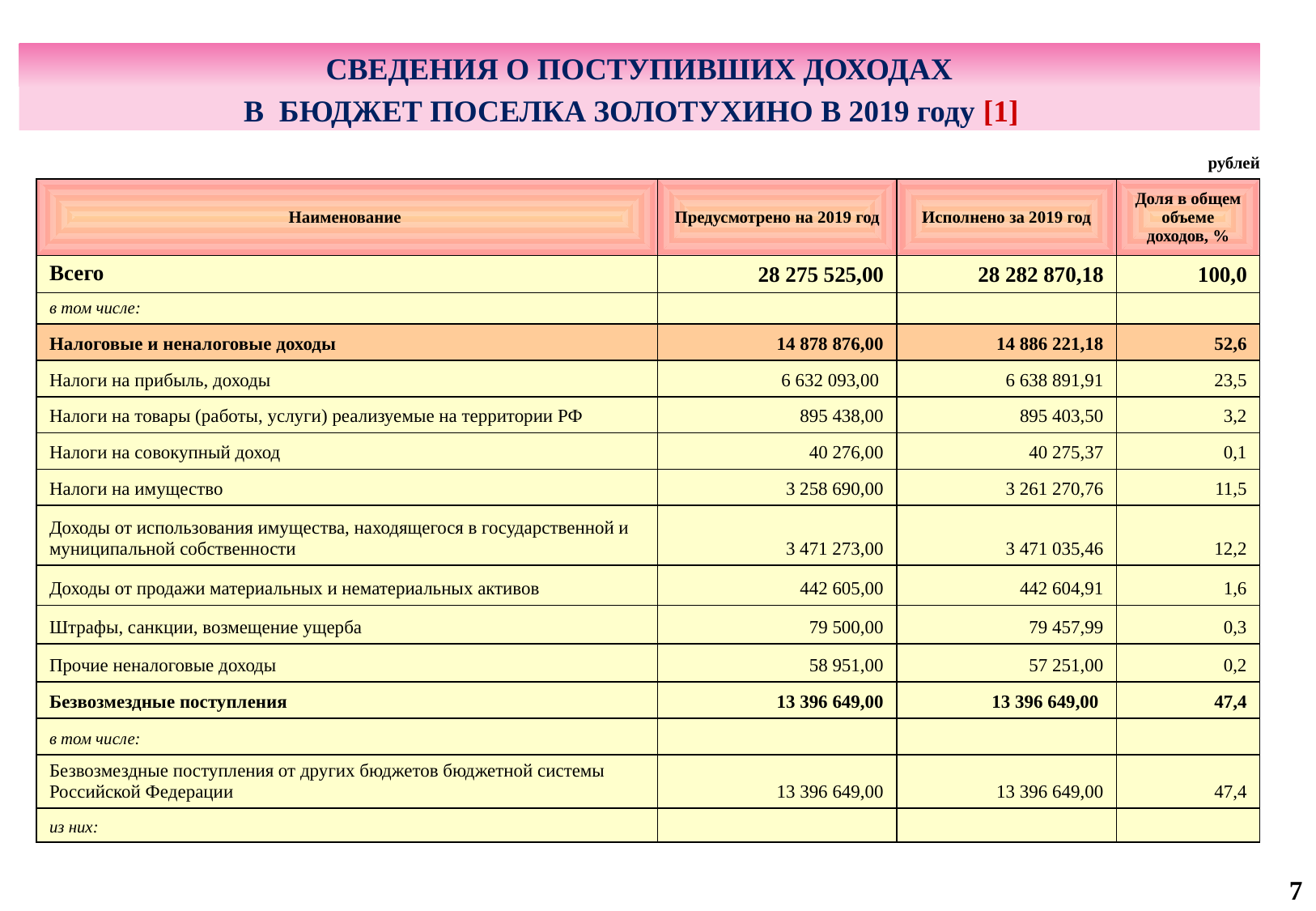

# СВЕДЕНИЯ О ПОСТУПИВШИХ ДОХОДАХ В  БЮДЖЕТ ПОСЕЛКА ЗОЛОТУХИНО В 2019 году [1]
|  |  |  | рублей |
| --- | --- | --- | --- |
| Наименование | Предусмотрено на 2019 год | Исполнено за 2019 год | Доля в общем объеме доходов, % |
| Всего | 28 275 525,00 | 28 282 870,18 | 100,0 |
| в том числе: |  |  |  |
| Налоговые и неналоговые доходы | 14 878 876,00 | 14 886 221,18 | 52,6 |
| Налоги на прибыль, доходы | 6 632 093,00 | 6 638 891,91 | 23,5 |
| Налоги на товары (работы, услуги) реализуемые на территории РФ | 895 438,00 | 895 403,50 | 3,2 |
| Налоги на совокупный доход | 40 276,00 | 40 275,37 | 0,1 |
| Налоги на имущество | 3 258 690,00 | 3 261 270,76 | 11,5 |
| Доходы от использования имущества, находящегося в государственной и муниципальной собственности | 3 471 273,00 | 3 471 035,46 | 12,2 |
| Доходы от продажи материальных и нематериальных активов | 442 605,00 | 442 604,91 | 1,6 |
| Штрафы, санкции, возмещение ущерба | 79 500,00 | 79 457,99 | 0,3 |
| Прочие неналоговые доходы | 58 951,00 | 57 251,00 | 0,2 |
| Безвозмездные поступления | 13 396 649,00 | 13 396 649,00 | 47,4 |
| в том числе: |  |  |  |
| Безвозмездные поступления от других бюджетов бюджетной системы Российской Федерации | 13 396 649,00 | 13 396 649,00 | 47,4 |
| из них: |  |  |  |
7